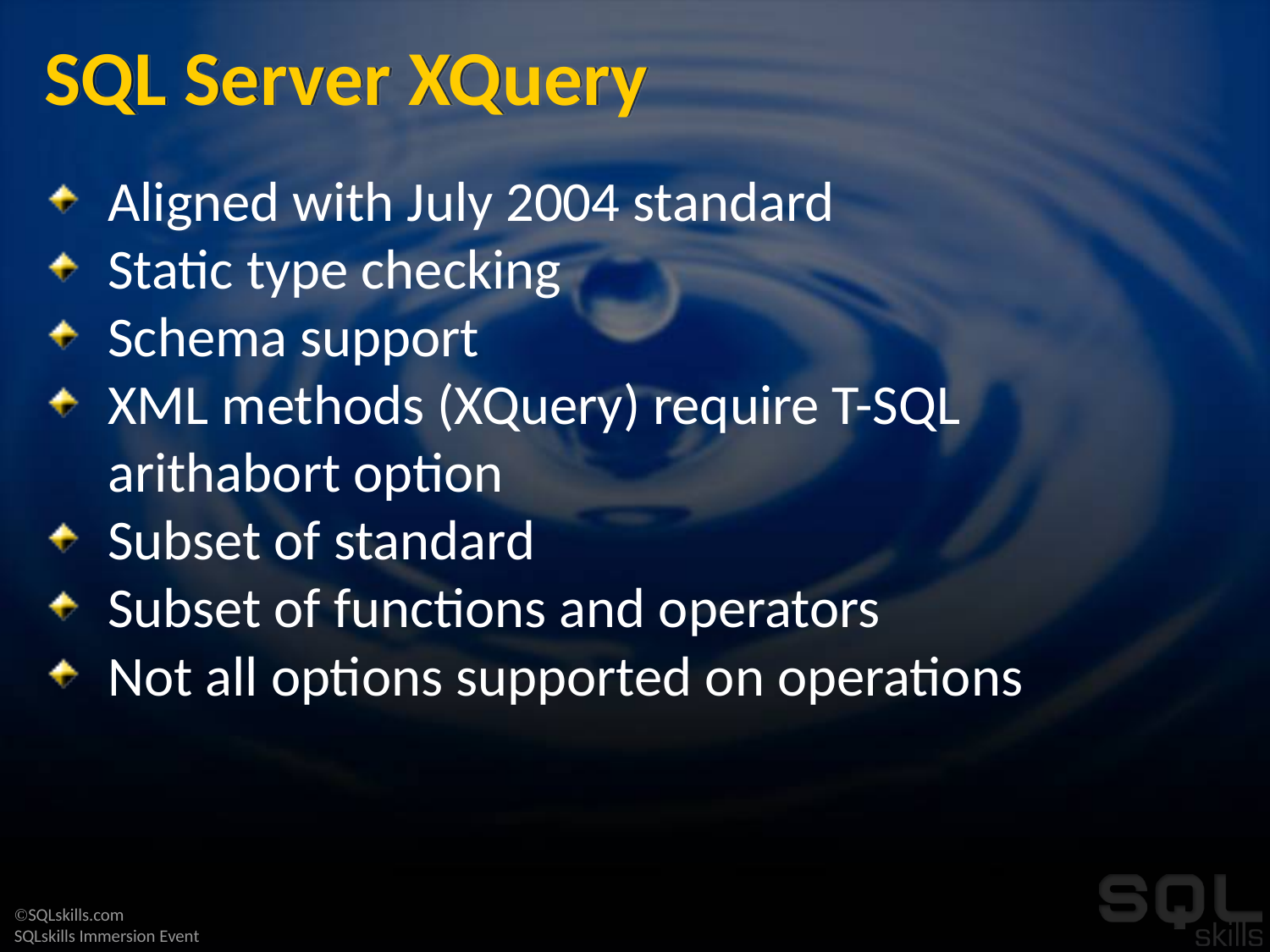

# SQL Server XQuery
Aligned with July 2004 standard
Static type checking
Schema support
XML methods (XQuery) require T-SQL arithabort option
Subset of standard
Subset of functions and operators
Not all options supported on operations